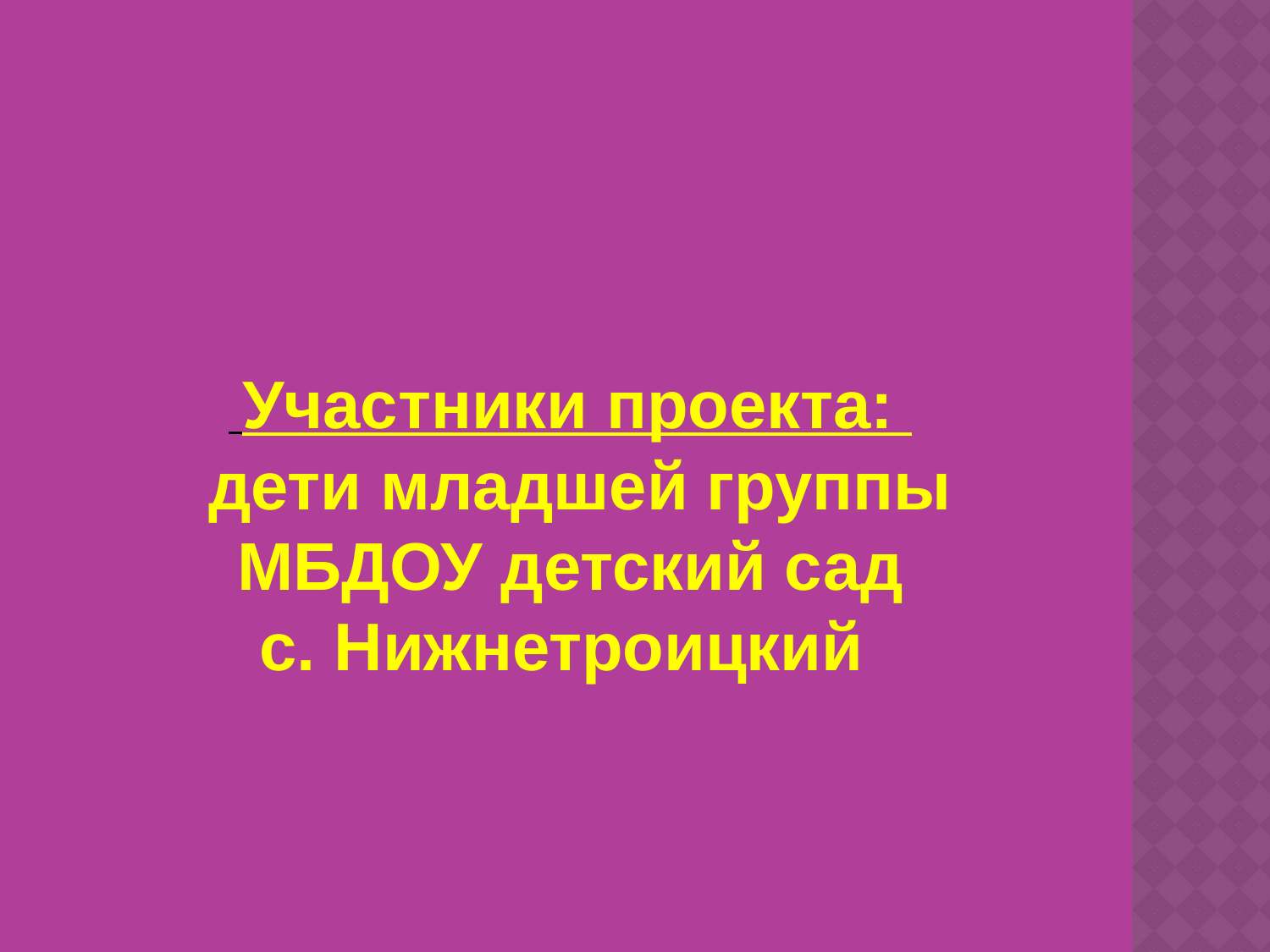

# Участники проекта: дети младшей группы МБДОУ детский сад с. Нижнетроицкий